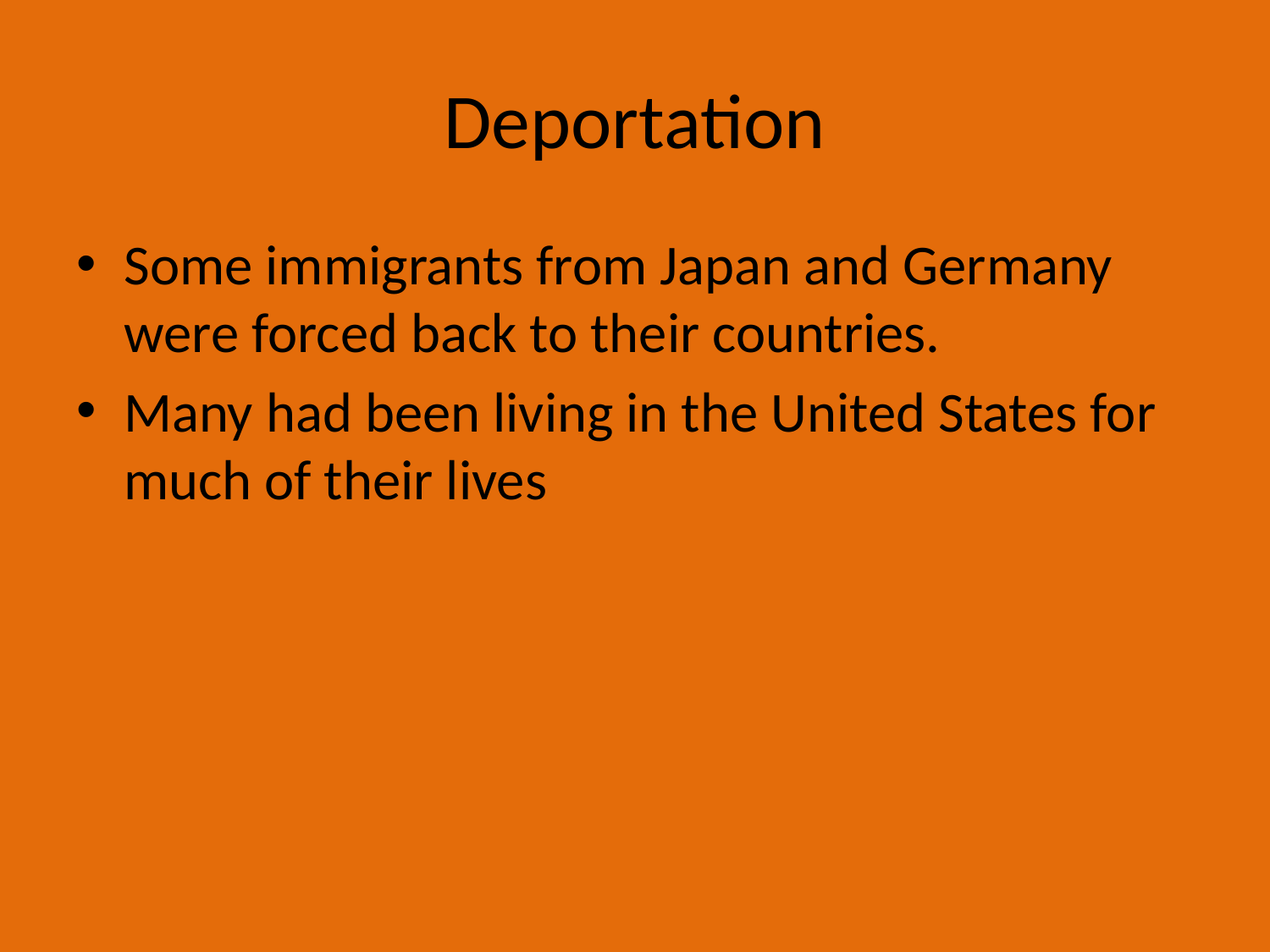

# Deportation
Some immigrants from Japan and Germany were forced back to their countries.
Many had been living in the United States for much of their lives